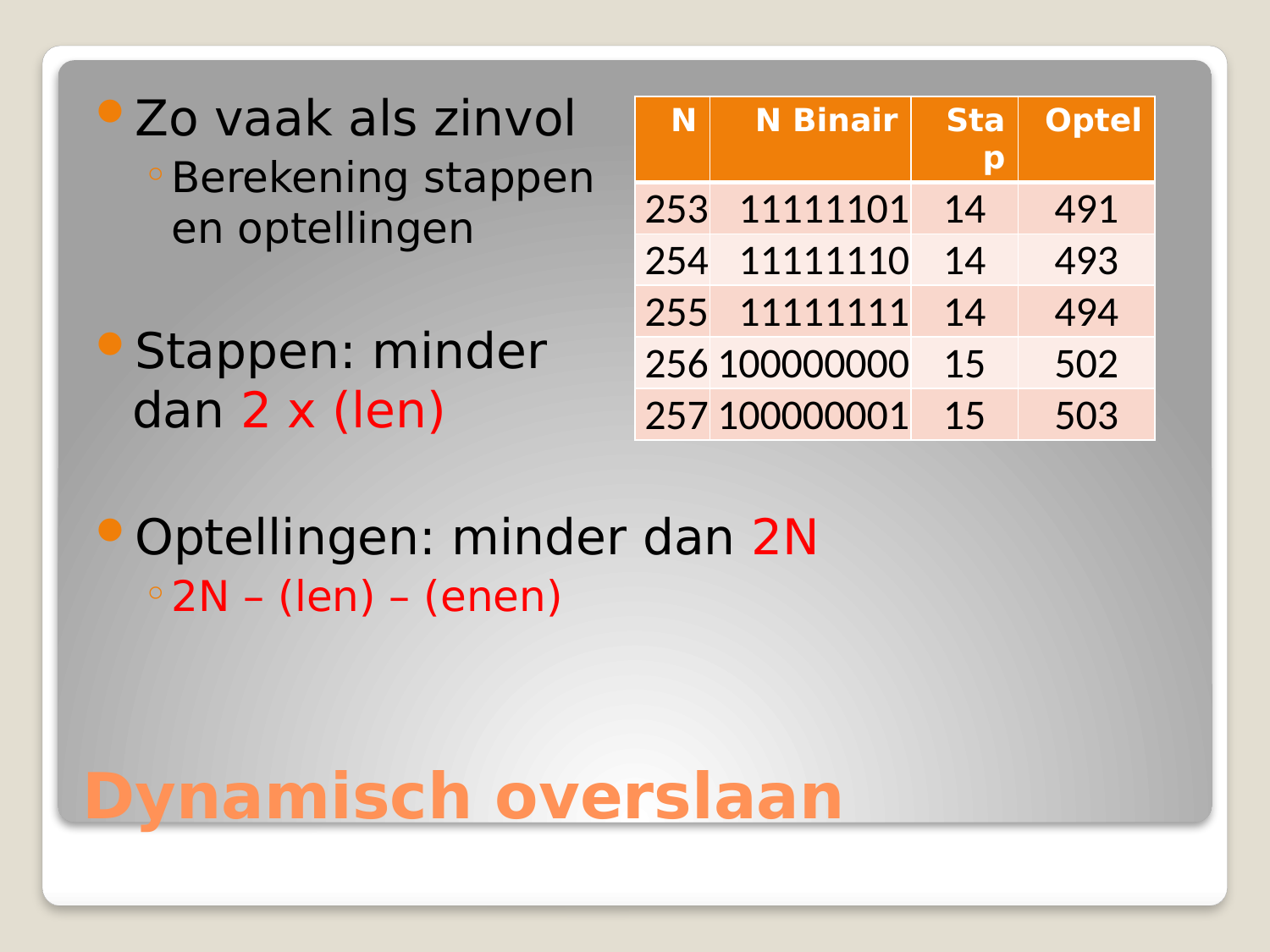

Zo vaak als zinvol
Berekening stappen
en optellingen

Stappen: minder
dan 2 x (len)

Optellingen: minder dan 2N
2N – (len) – (enen)
| N | N Binair | Stap | Optel |
| --- | --- | --- | --- |
| 253 | 11111101 | 14 | 491 |
| 254 | 11111110 | 14 | 493 |
| 255 | 11111111 | 14 | 494 |
| 256 | 100000000 | 15 | 502 |
| 257 | 100000001 | 15 | 503 |
# Dynamisch overslaan